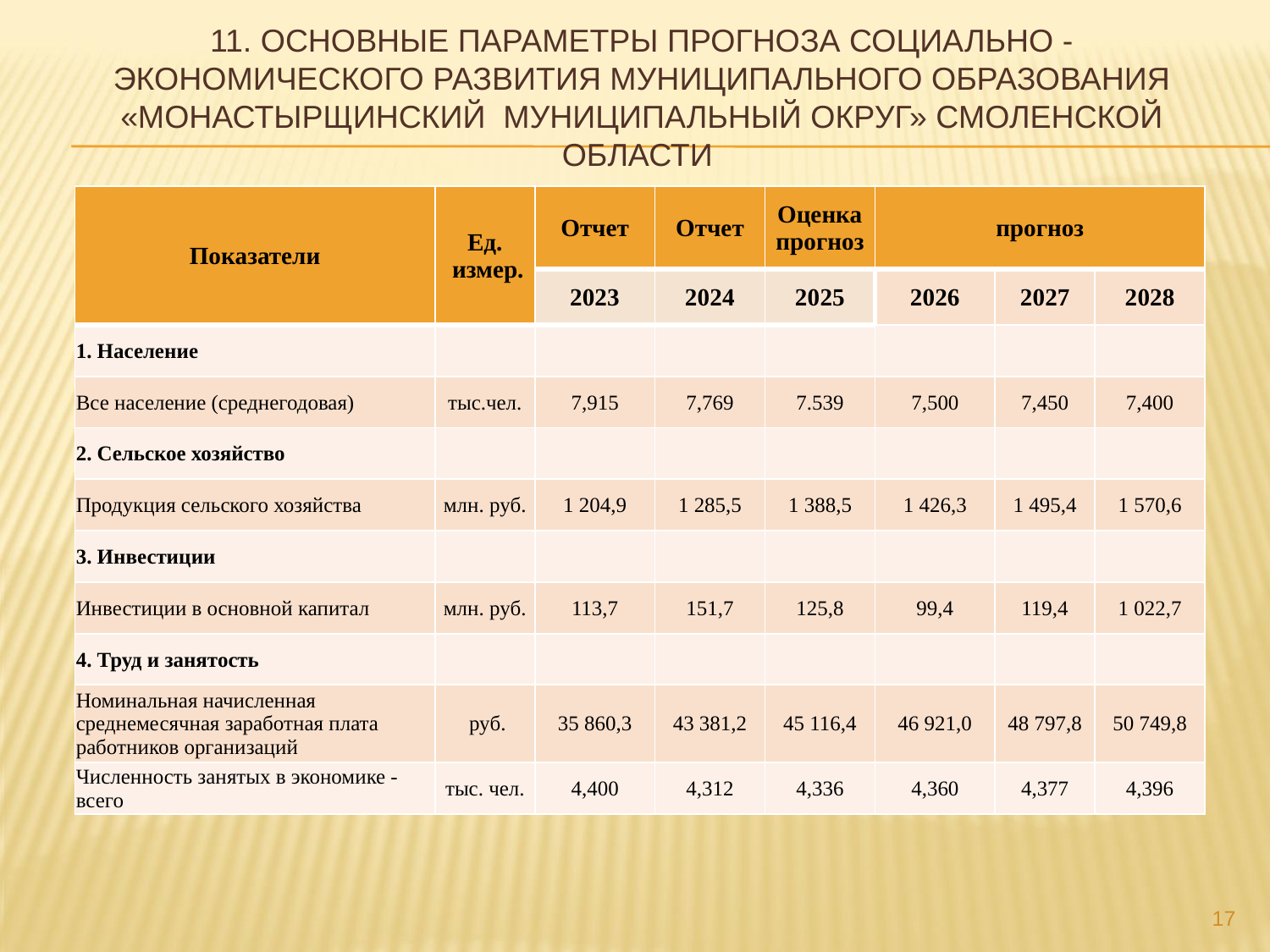

# 11. Основные параметры прогноза социально - экономического развития муниципального образования «Монастырщинский  муниципальный округ» Смоленской области
| Показатели | Ед. измер. | Отчет | Отчет | Оценка прогноз | прогноз |  |  |
| --- | --- | --- | --- | --- | --- | --- | --- |
|  |  | 2023 | 2024 | 2025 | 2026 | 2027 | 2028 |
| 1. Население |  |  |  |  |  |  |  |
| Все население (среднегодовая) | тыс.чел. | 7,915 | 7,769 | 7.539 | 7,500 | 7,450 | 7,400 |
| 2. Сельское хозяйство |  |  |  |  |  |  |  |
| Продукция сельского хозяйства | млн. руб. | 1 204,9 | 1 285,5 | 1 388,5 | 1 426,3 | 1 495,4 | 1 570,6 |
| 3. Инвестиции |  |  |  |  |  |  |  |
| Инвестиции в основной капитал | млн. руб. | 113,7 | 151,7 | 125,8 | 99,4 | 119,4 | 1 022,7 |
| 4. Труд и занятость |  |  |  |  |  |  |  |
| Номинальная начисленная среднемесячная заработная плата работников организаций | руб. | 35 860,3 | 43 381,2 | 45 116,4 | 46 921,0 | 48 797,8 | 50 749,8 |
| Численность занятых в экономике - всего | тыс. чел. | 4,400 | 4,312 | 4,336 | 4,360 | 4,377 | 4,396 |
17